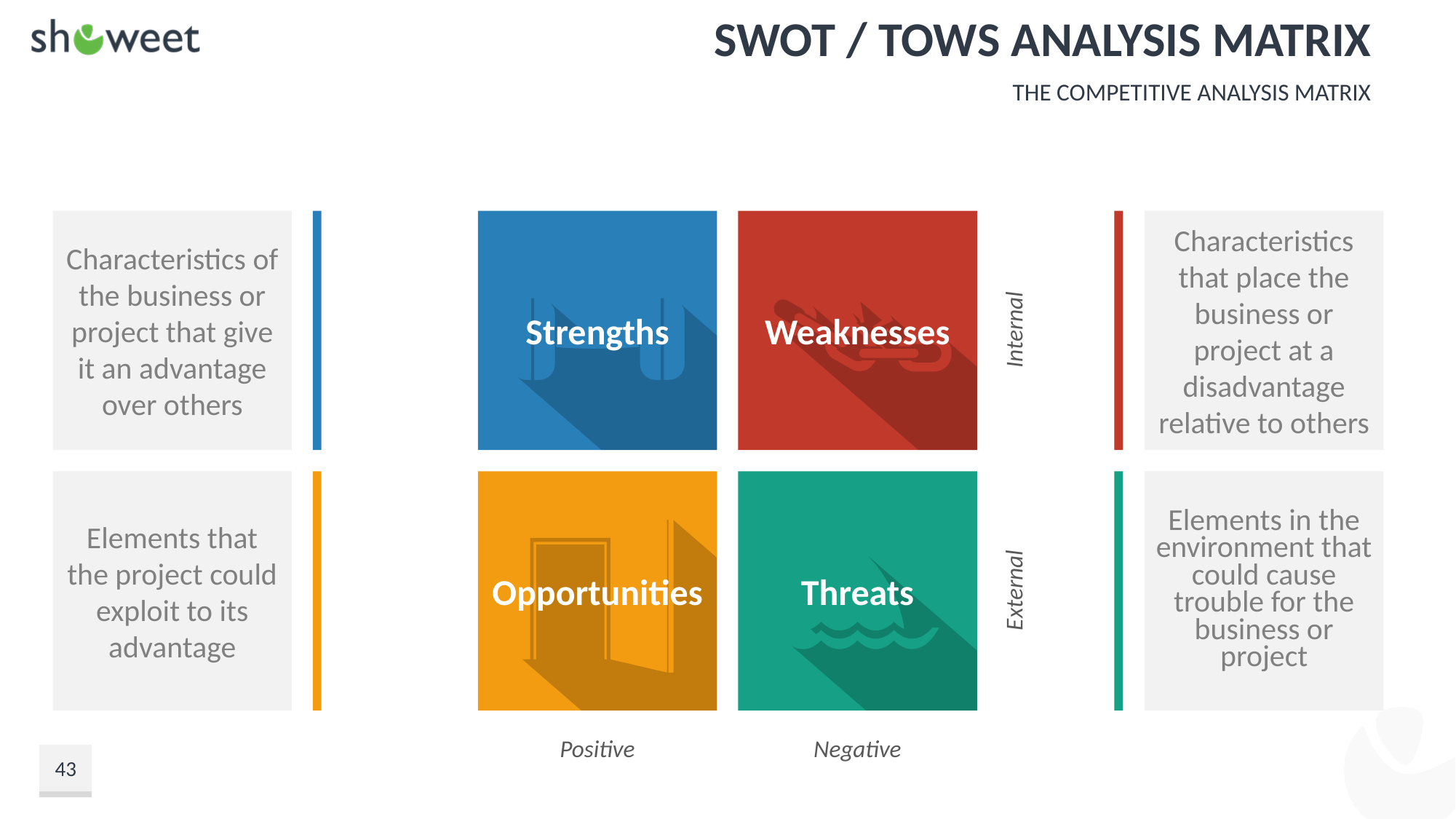

# SWOT / TOWS Analysis Matrix
The Competitive Analysis Matrix
Characteristics that place the business or project at a disadvantage relative to others
Characteristics of the business or project that give it an advantage over others

Internal
Strengths
Weaknesses
Elements that the project could exploit to its advantage

Elements in the environment that could cause trouble for the business or project

External
Threats
Opportunities
Positive
Negative
43